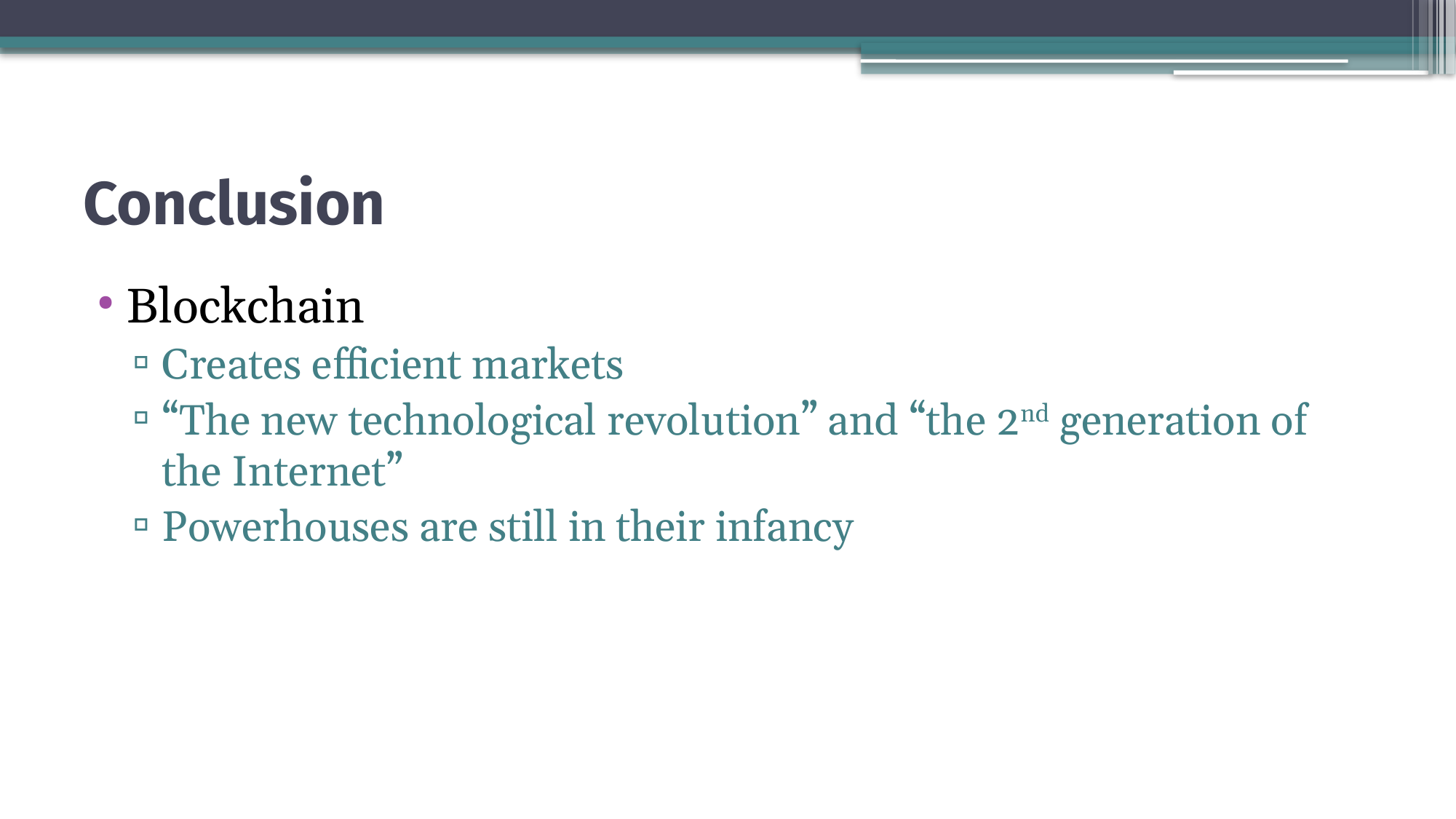

# Conclusion
Blockchain
Creates efficient markets
“The new technological revolution” and “the 2nd generation of the Internet”
Powerhouses are still in their infancy